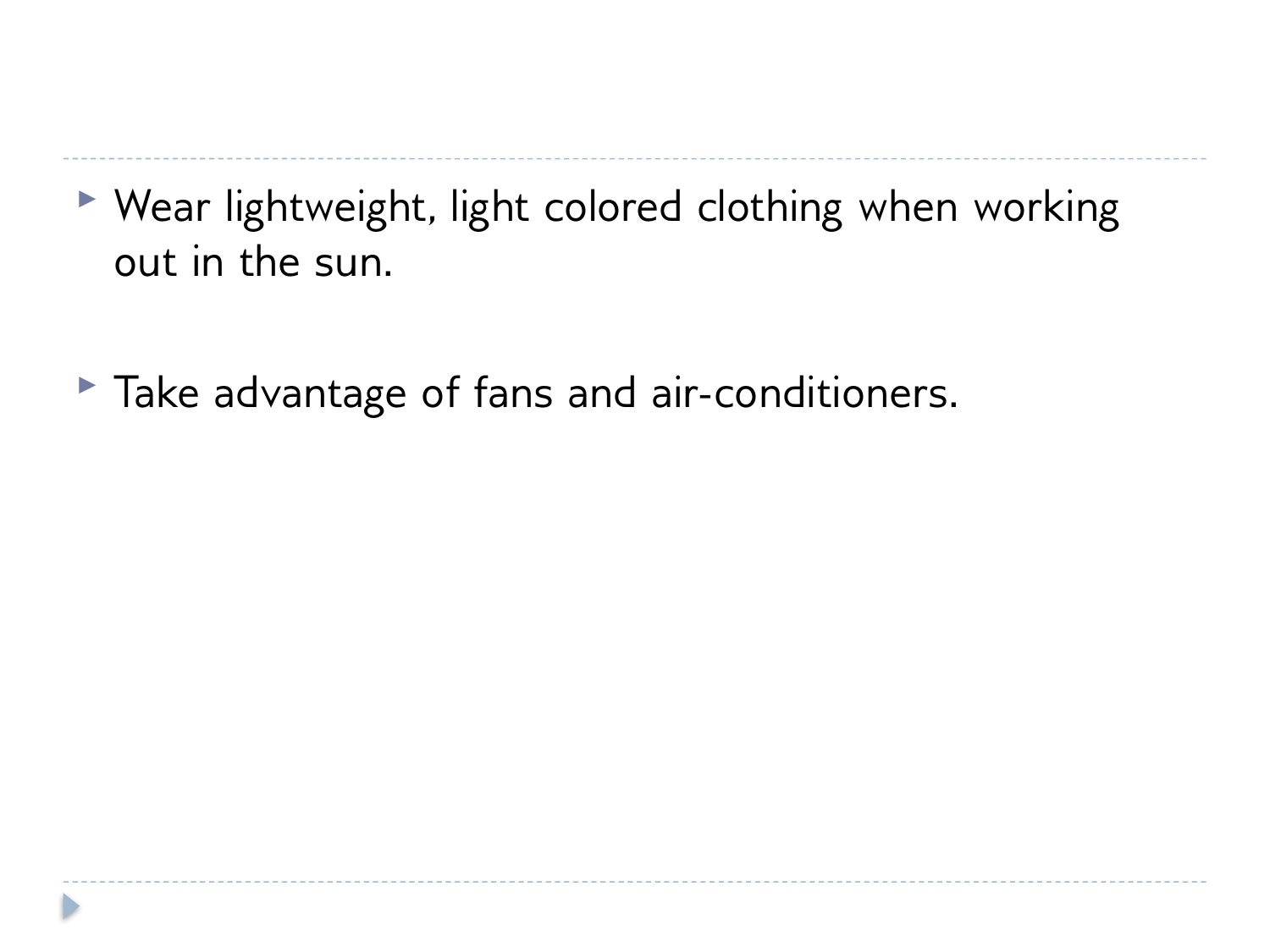

#
Wear lightweight, light colored clothing when working out in the sun.

Take advantage of fans and air-conditioners.